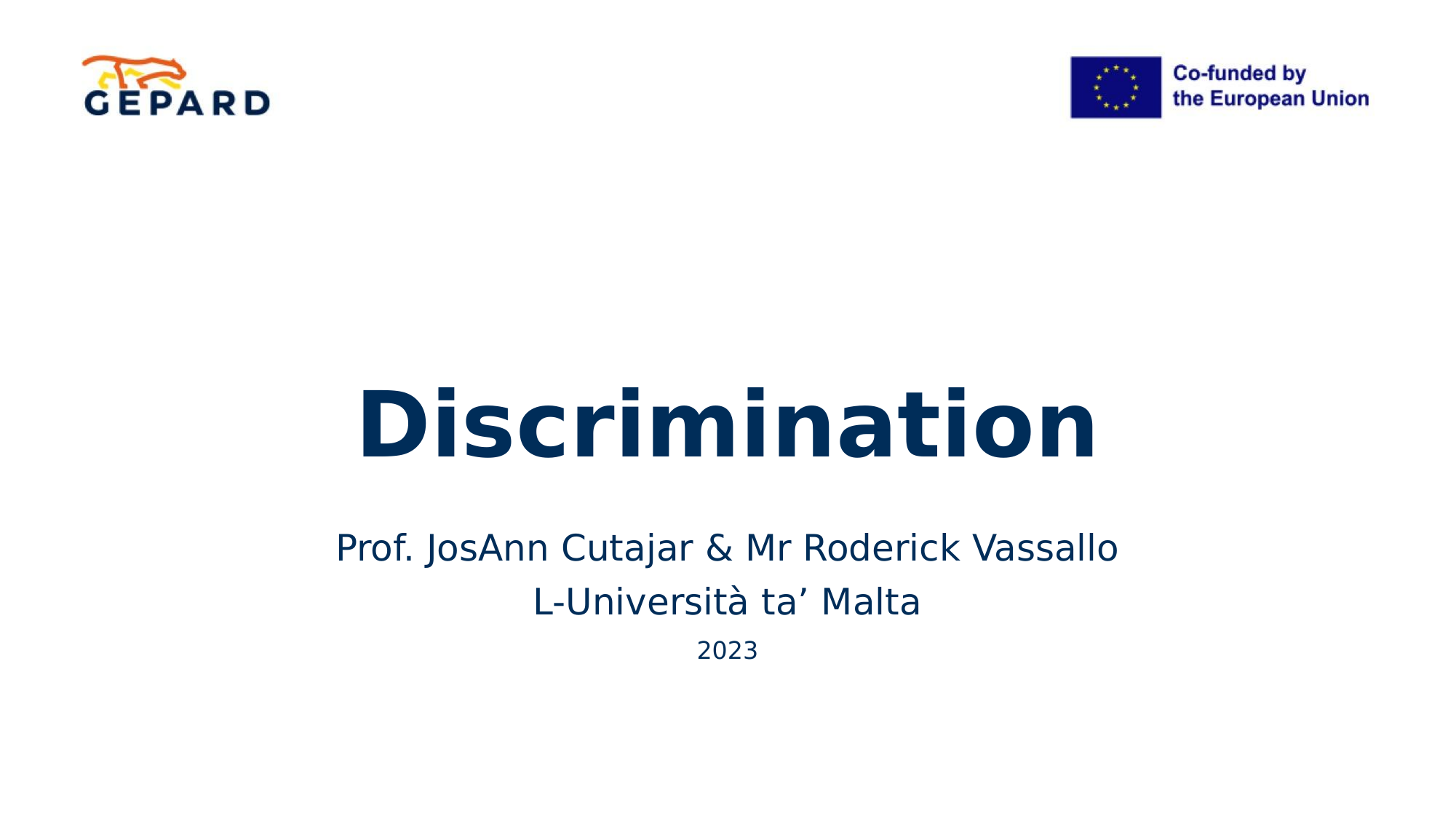

# Discrimination
Prof. JosAnn Cutajar & Mr Roderick Vassallo
L-Università ta’ Malta
2023